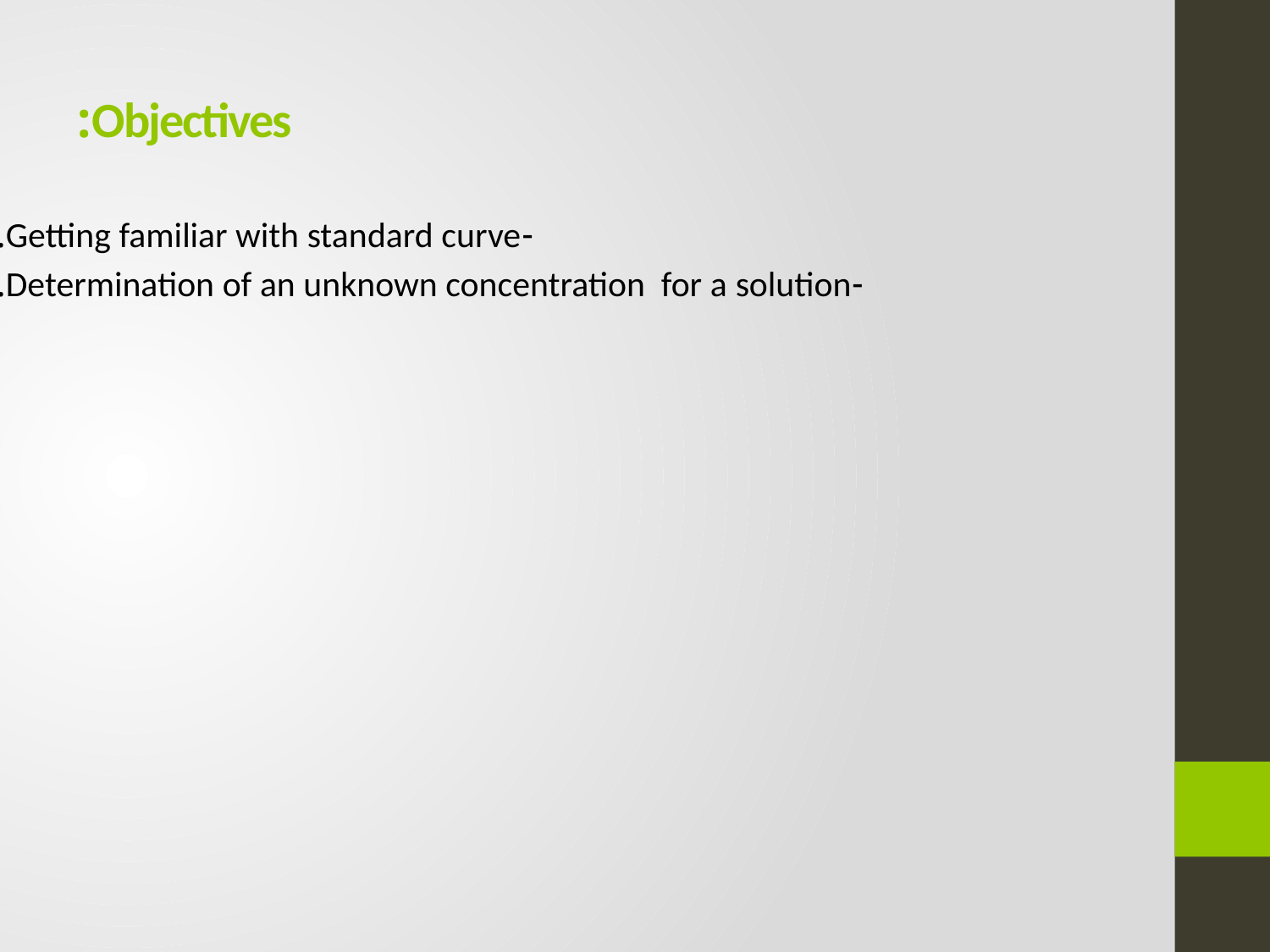

# Objectives:

  -Getting familiar with standard curve.
 -Determination of an unknown concentration  for a solution.